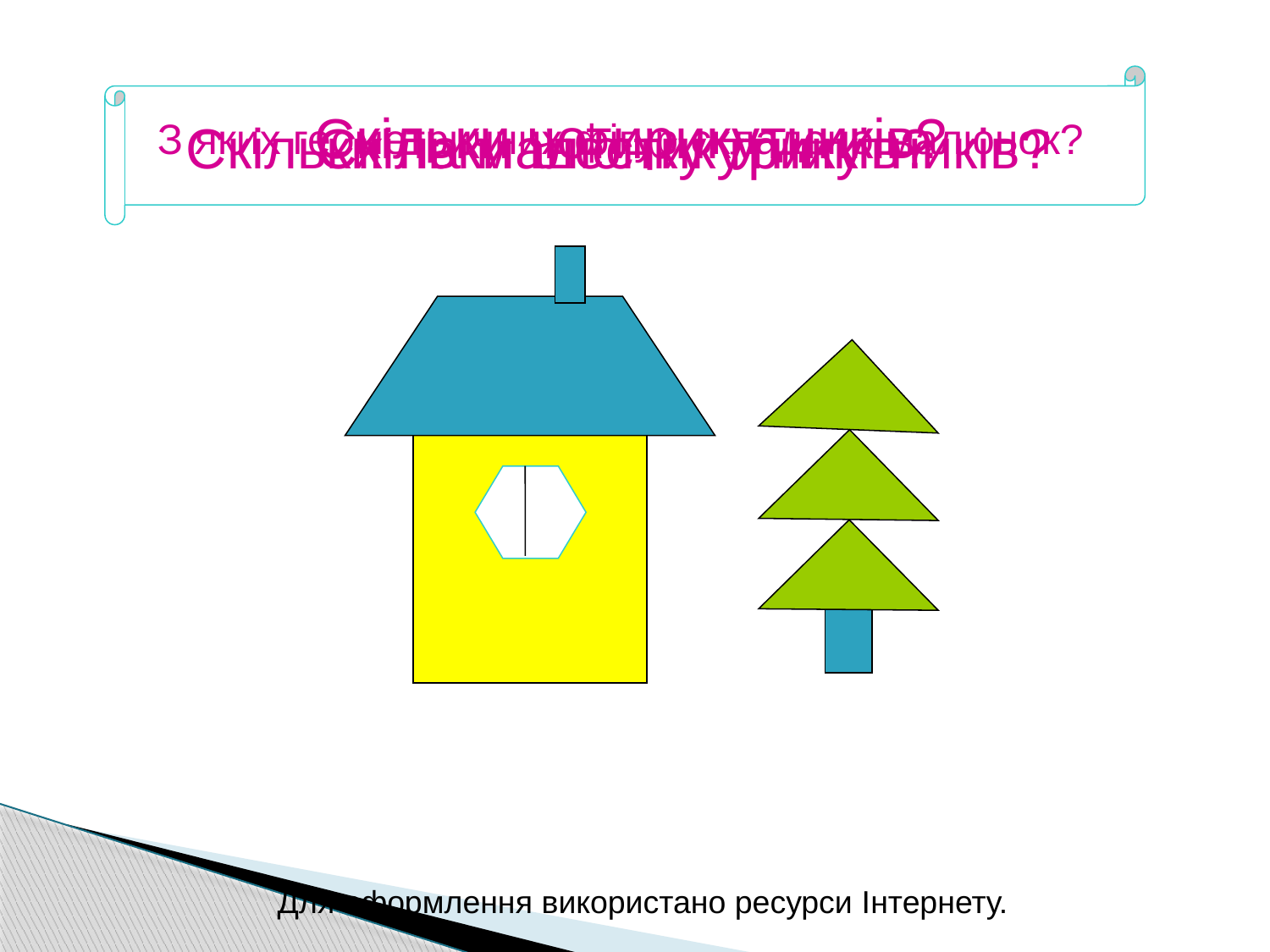

Скільки чотирикутників?
З яких геометричних фігур складено малюнок?
Скільки на малюнку трикутників?
Скільки шестикутників?

Для оформлення використано ресурси Інтернету.